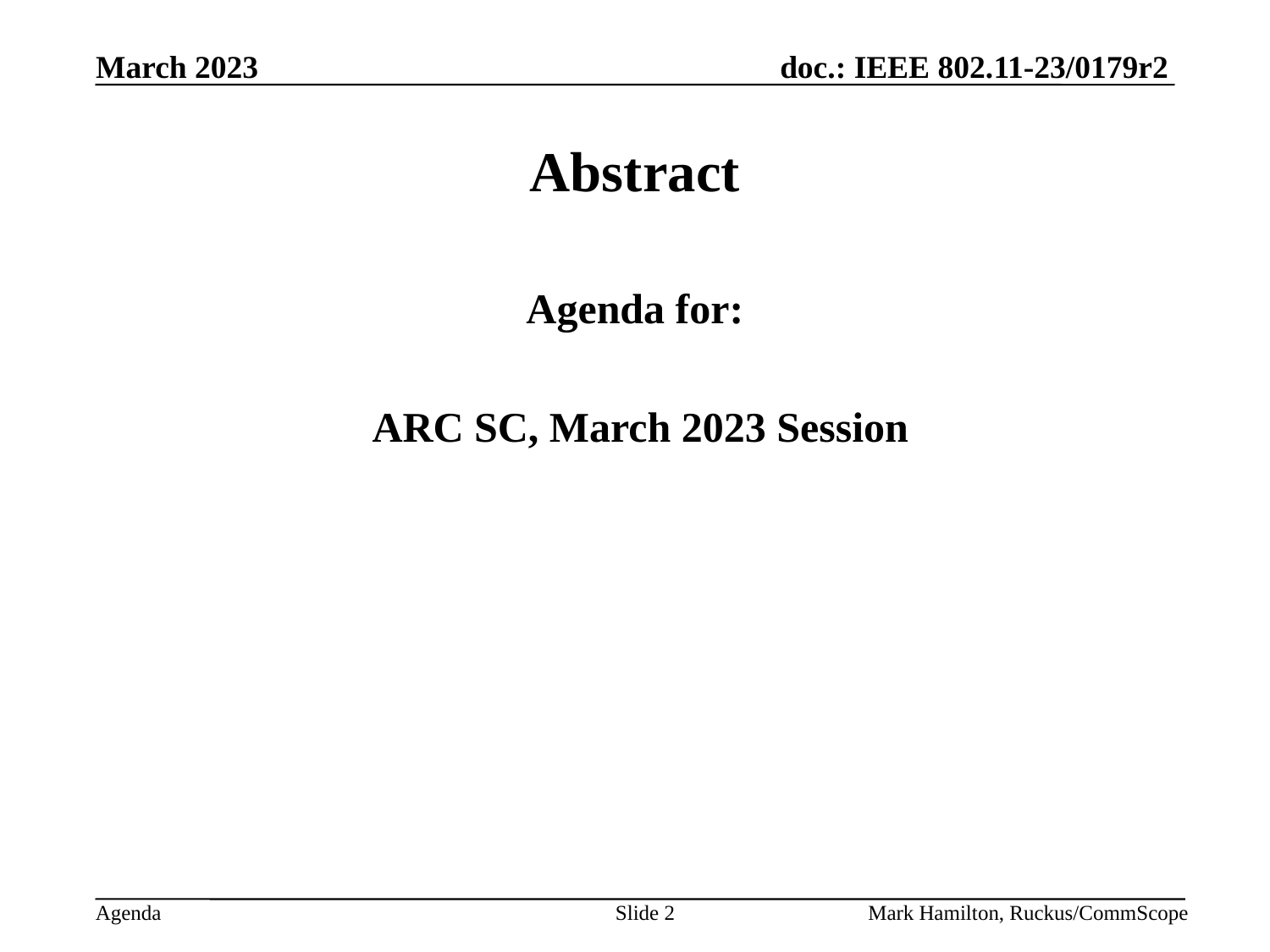

# Abstract
Agenda for:

 ARC SC, March 2023 Session